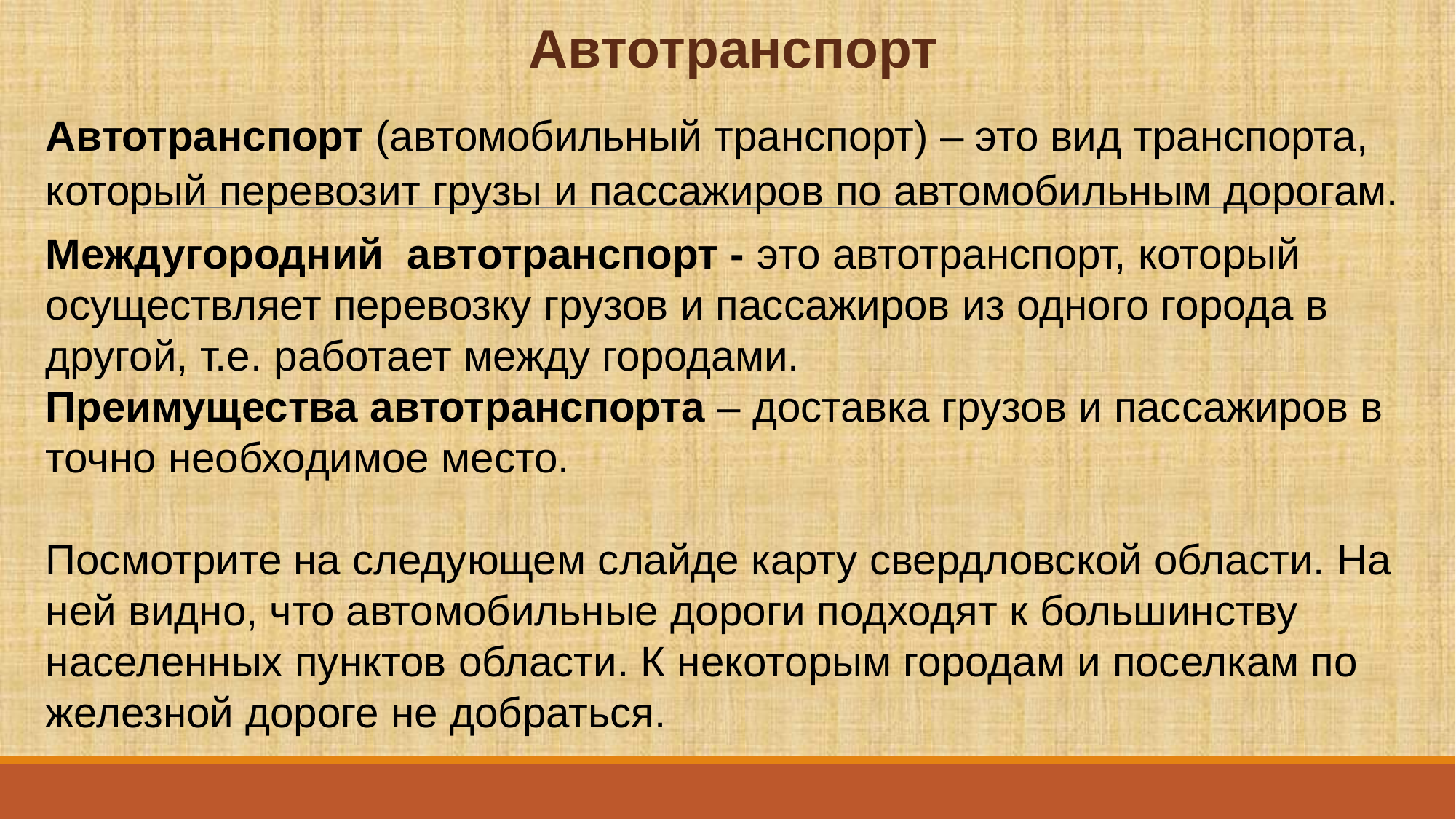

# Автотранспорт
Автотранспорт (автомобильный транспорт) – это вид транспорта, который перевозит грузы и пассажиров по автомобильным дорогам.
Междугородний  автотранспорт - это автотранспорт, который осуществляет перевозку грузов и пассажиров из одного города в другой, т.е. работает между городами.
Преимущества автотранспорта – доставка грузов и пассажиров в точно необходимое место.

Посмотрите на следующем слайде карту свердловской области. На ней видно, что автомобильные дороги подходят к большинству населенных пунктов области. К некоторым городам и поселкам по железной дороге не добраться.